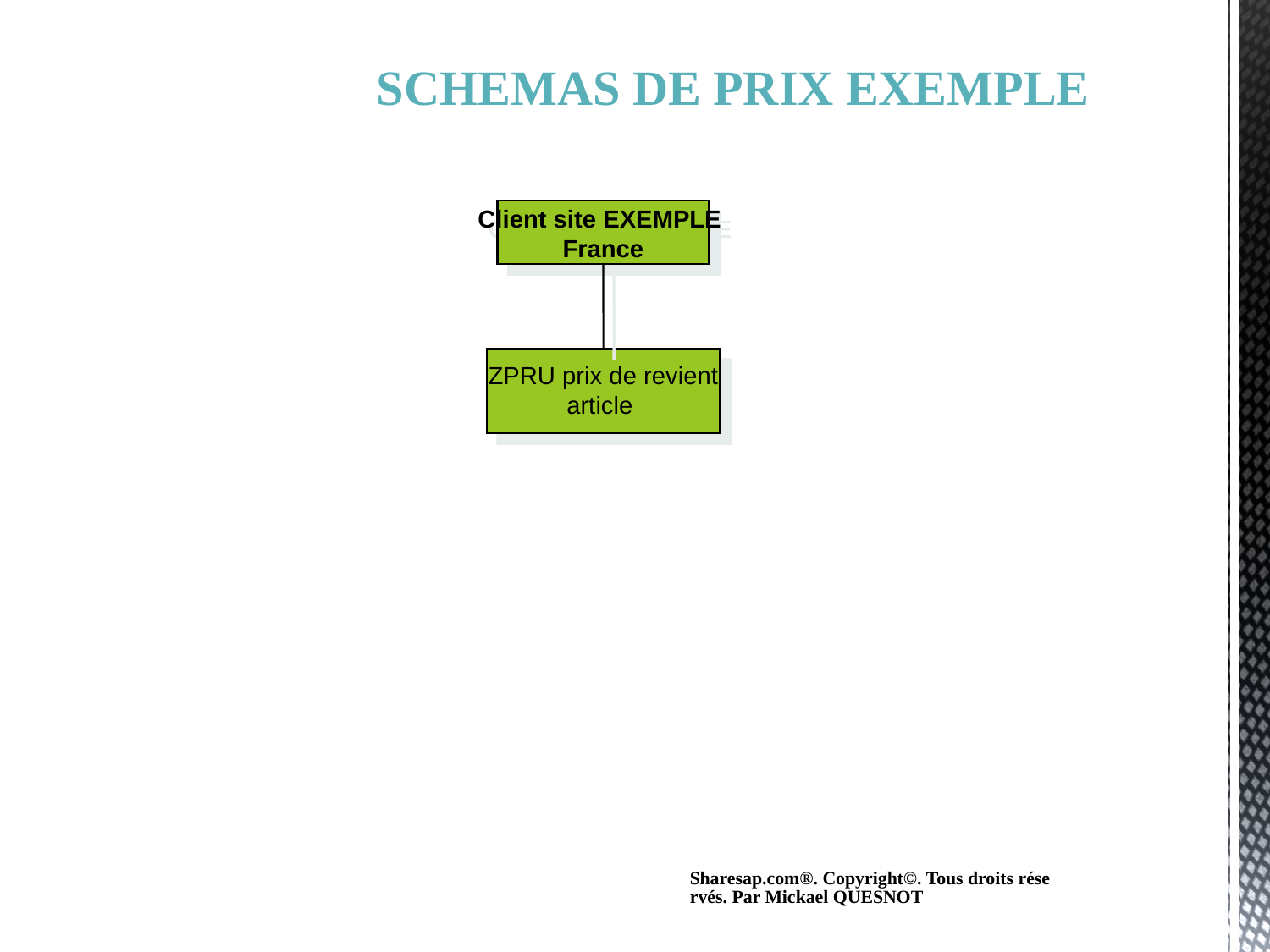

SCHEMAS DE PRIX EXEMPLE
Client site EXEMPLE
France

ZPRU prix de revient
article

Sharesap.com®. Copyright©. Tous droits réservés. Par Mickael QUESNOT